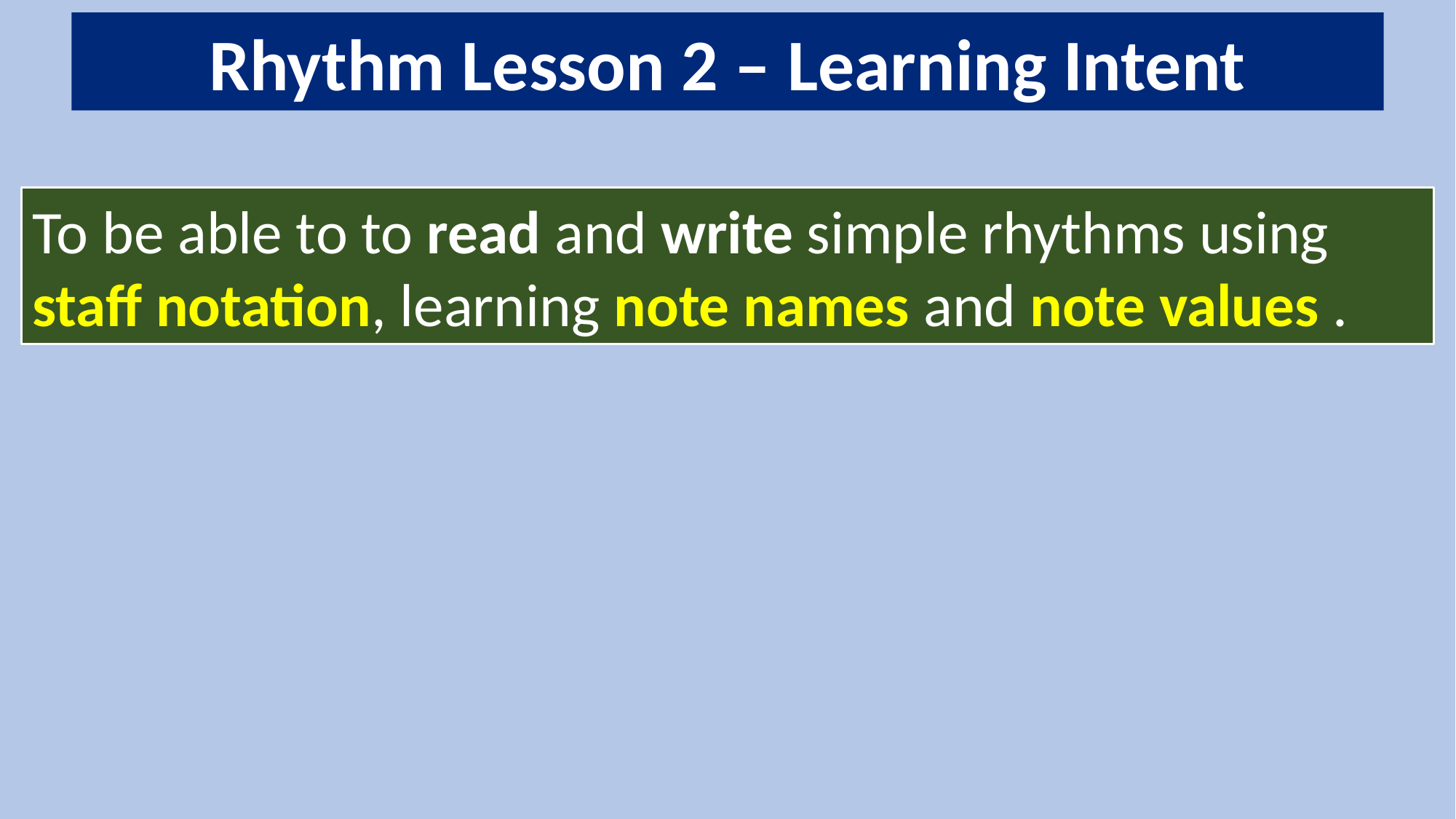

Rhythm Lesson 2 – Learning Intent
To be able to to read and write simple rhythms using staff notation, learning note names and note values .